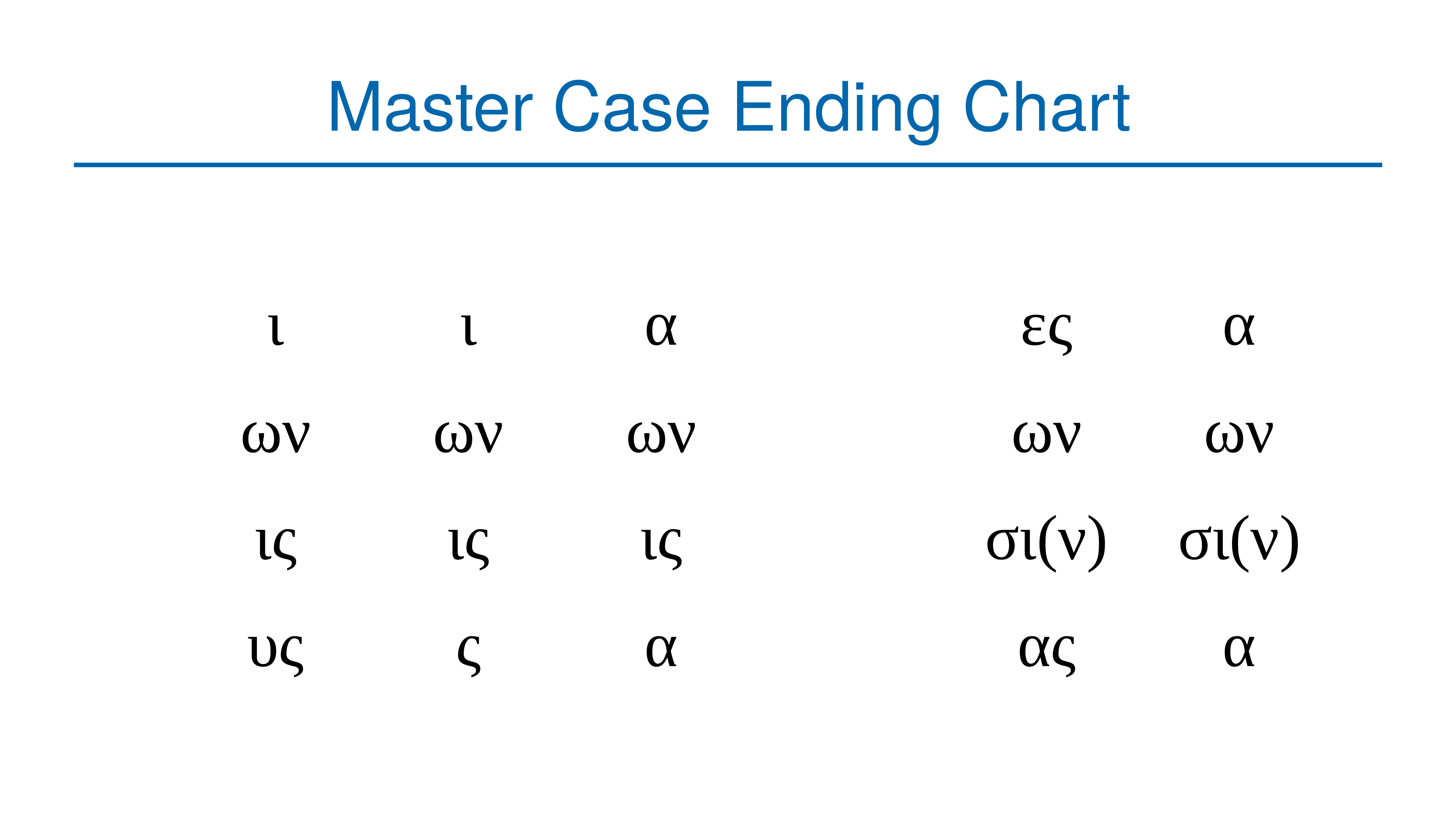

# Master Case Ending Chart
| ι | ι | α |  | ες | α |
| --- | --- | --- | --- | --- | --- |
| ων | ων | ων |  | ων | ων |
| ις | ις | ις |  | σι(ν) | σι(ν) |
| υς | ς | α |  | ας | α |